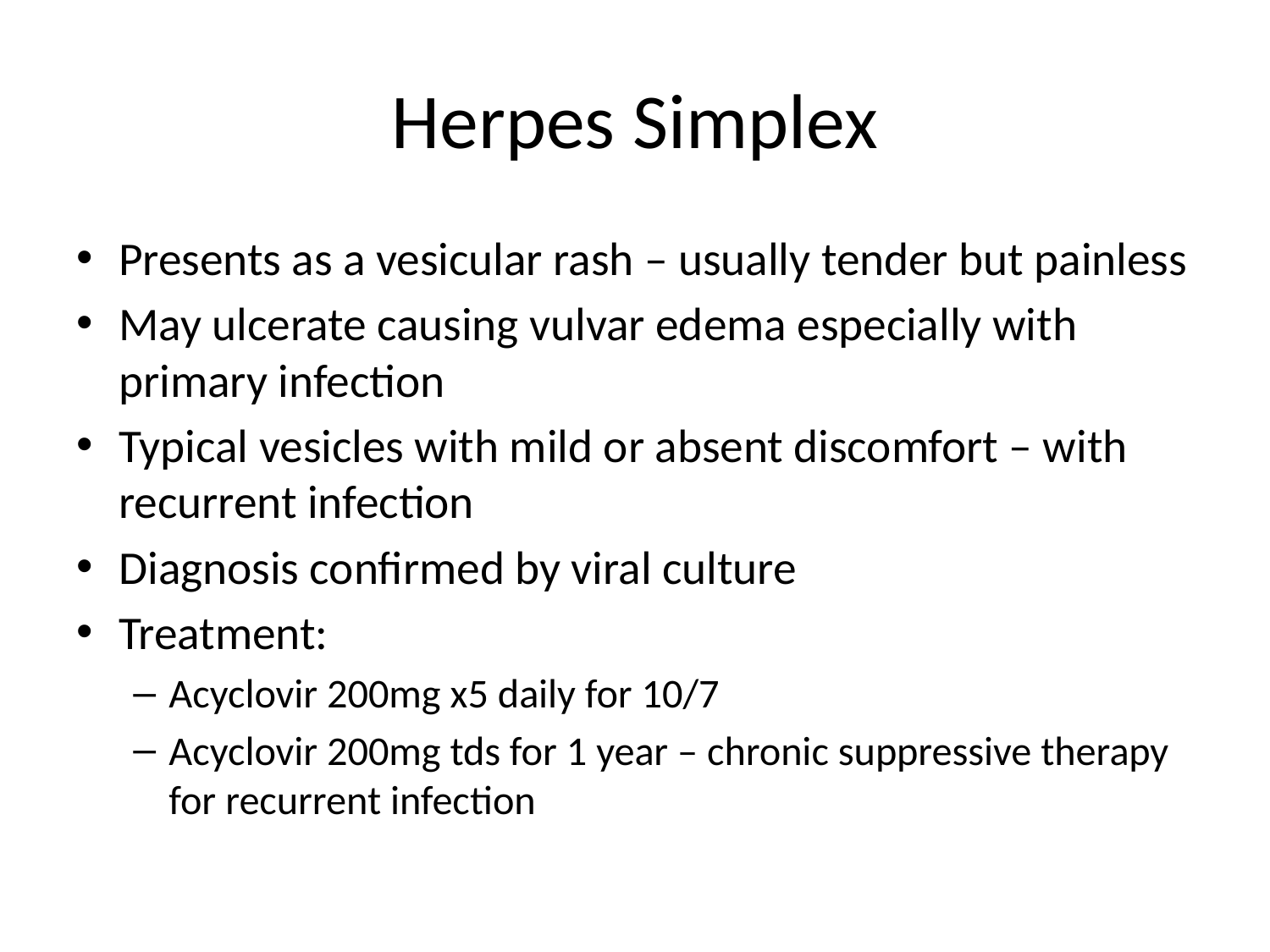

# Herpes Simplex
Presents as a vesicular rash – usually tender but painless
May ulcerate causing vulvar edema especially with primary infection
Typical vesicles with mild or absent discomfort – with recurrent infection
Diagnosis confirmed by viral culture
Treatment:
Acyclovir 200mg x5 daily for 10/7
Acyclovir 200mg tds for 1 year – chronic suppressive therapy for recurrent infection